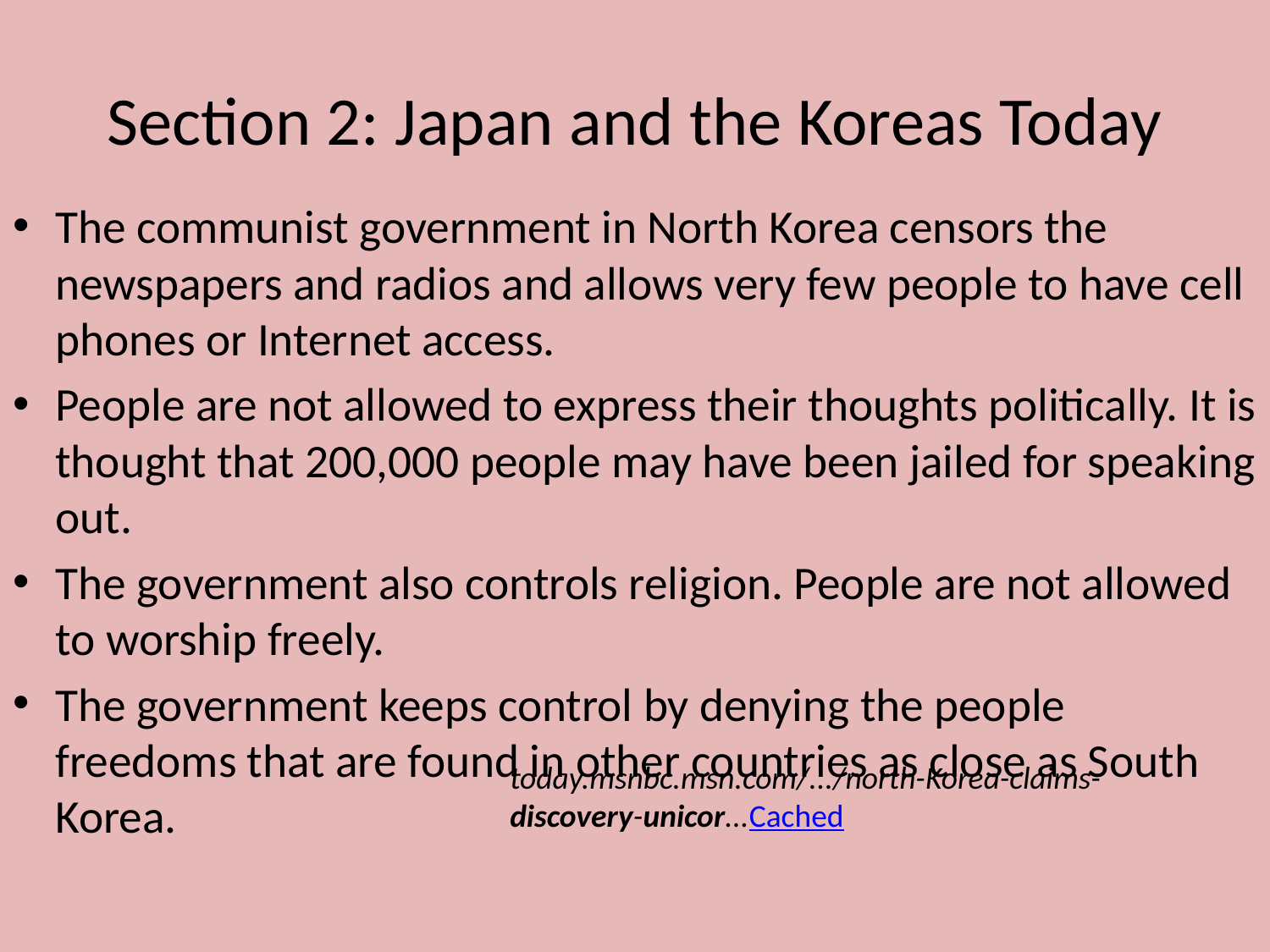

# Section 2: Japan and the Koreas Today
The communist government in North Korea censors the newspapers and radios and allows very few people to have cell phones or Internet access.
People are not allowed to express their thoughts politically. It is thought that 200,000 people may have been jailed for speaking out.
The government also controls religion. People are not allowed to worship freely.
The government keeps control by denying the people freedoms that are found in other countries as close as South Korea.
today.msnbc.msn.com/.../north-Korea-claims-discovery-unicor...Cached